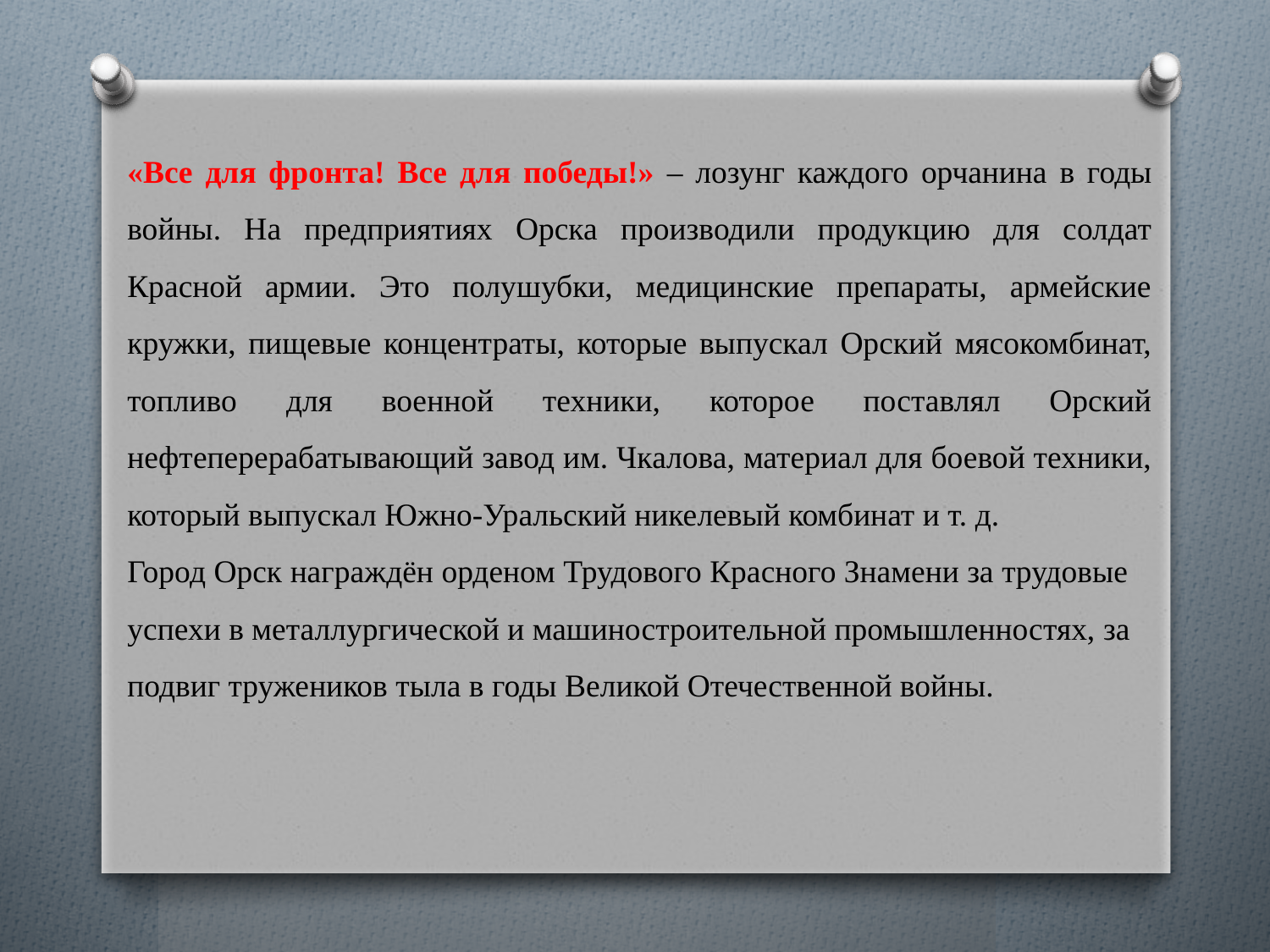

«Все для фронта! Все для победы!» – лозунг каждого орчанина в годы войны. На предприятиях Орска производили продукцию для солдат Красной армии. Это полушубки, медицинские препараты, армейские кружки, пищевые концентраты, которые выпускал Орский мясокомбинат, топливо для военной техники, которое поставлял Орский нефтеперерабатывающий завод им. Чкалова, материал для боевой техники, который выпускал Южно-Уральский никелевый комбинат и т. д.
Город Орск награждён орденом Трудового Красного Знамени за трудовые успехи в металлургической и машиностроительной промышленностях, за подвиг тружеников тыла в годы Великой Отечественной войны.